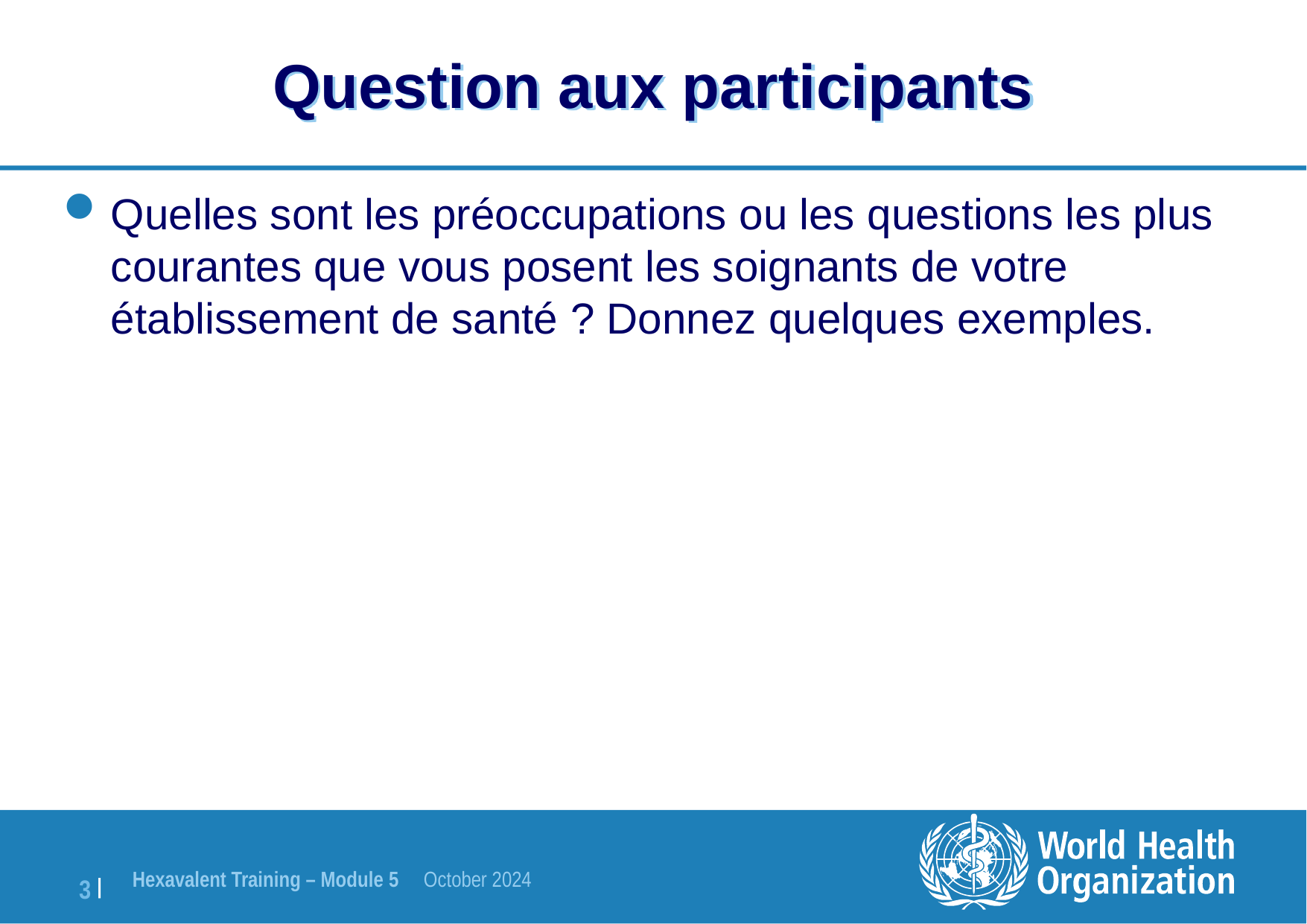

# Question aux participants
Quelles sont les préoccupations ou les questions les plus courantes que vous posent les soignants de votre établissement de santé ? Donnez quelques exemples.